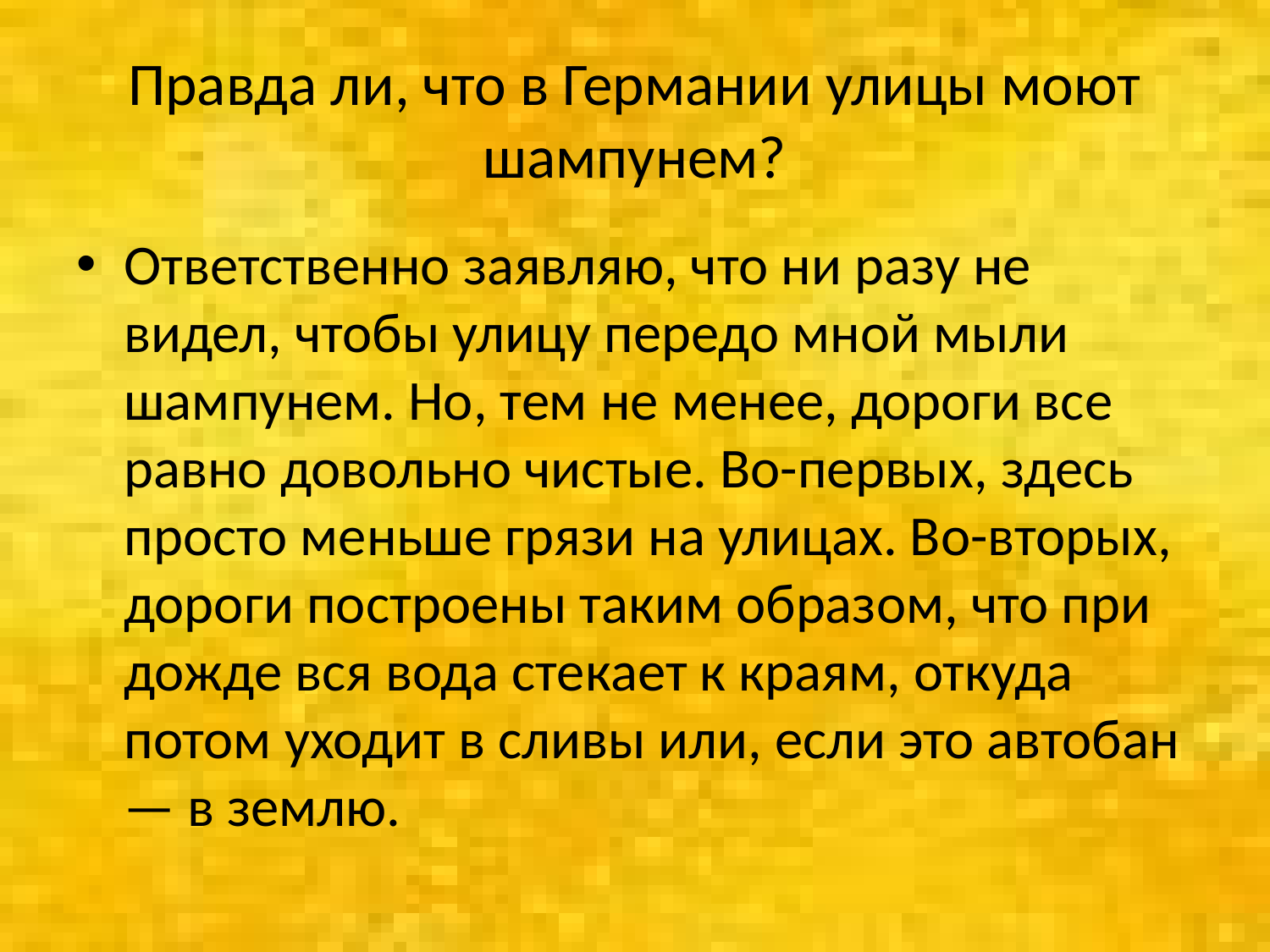

# Правда ли, что в Германии улицы моют шампунем?
Ответственно заявляю, что ни разу не видел, чтобы улицу передо мной мыли шампунем. Но, тем не менее, дороги все равно довольно чистые. Во-первых, здесь просто меньше грязи на улицах. Во-вторых, дороги построены таким образом, что при дожде вся вода стекает к краям, откуда потом уходит в сливы или, если это автобан — в землю.